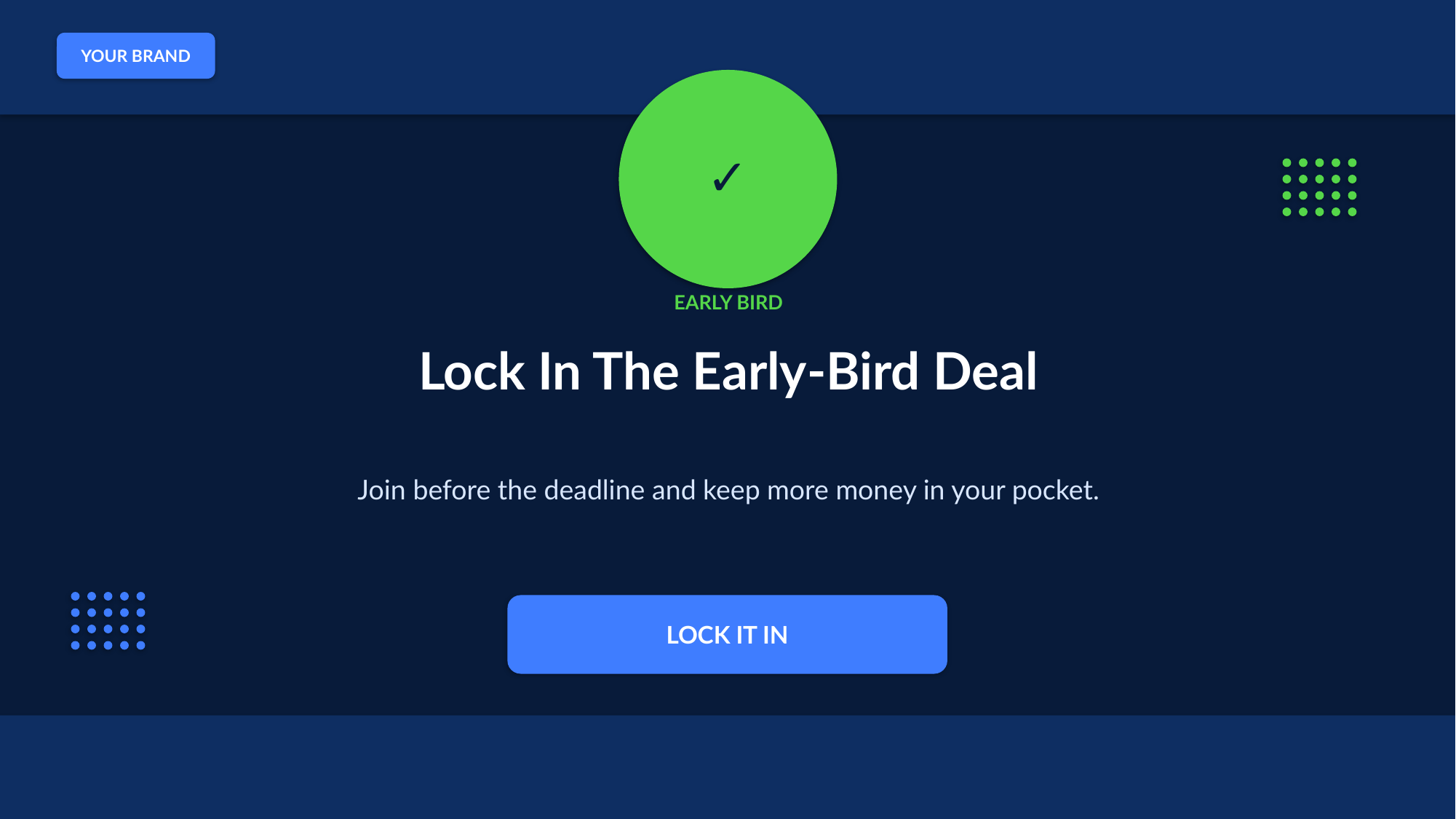

YOUR BRAND

✓

EARLY BIRD
Lock In The Early-Bird Deal
Join before the deadline and keep more money in your pocket.

LOCK IT IN

PAUSE • NOTICE • CLICK